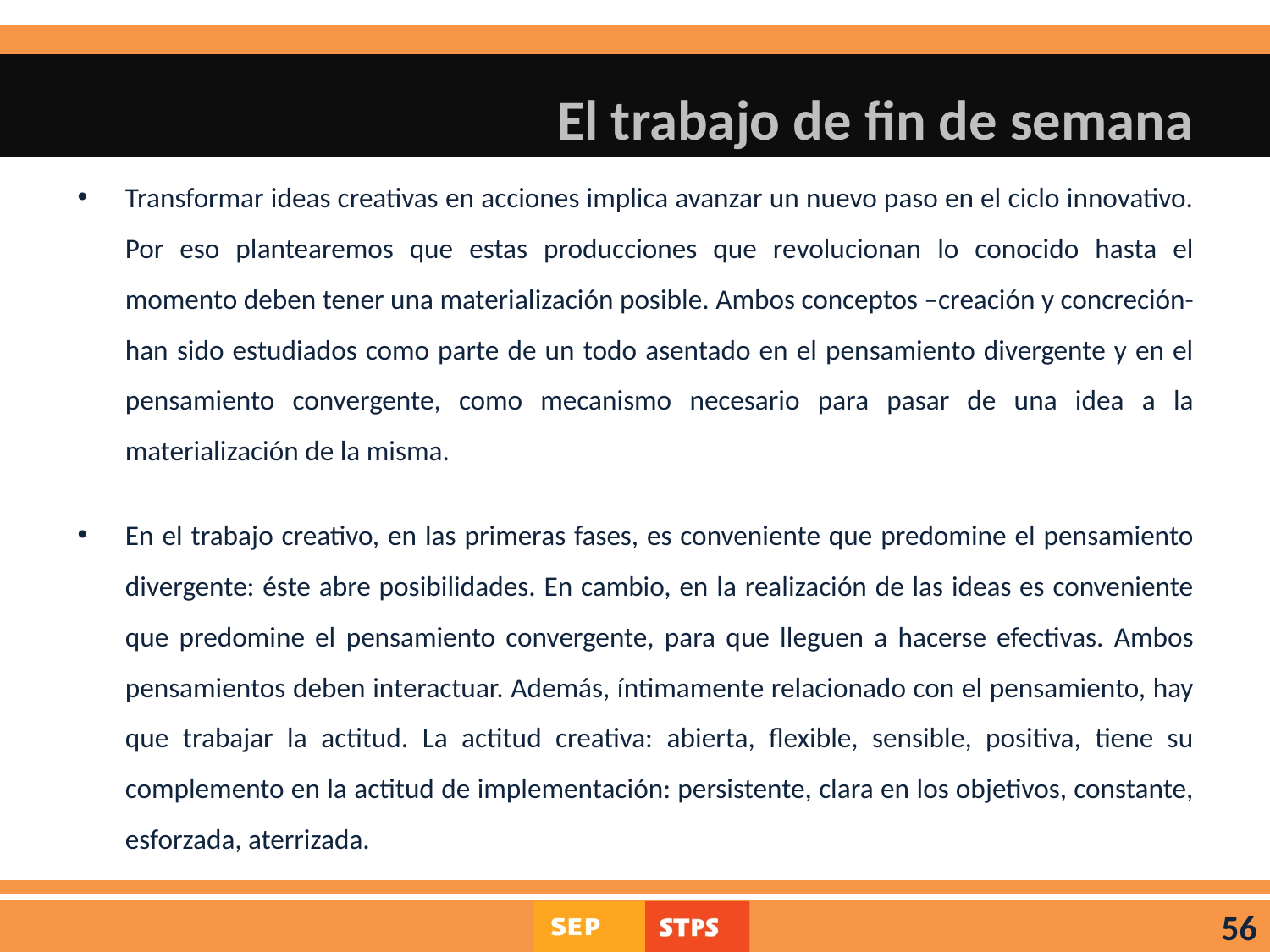

# El trabajo de fin de semana
Transformar ideas creativas en acciones implica avanzar un nuevo paso en el ciclo innovativo. Por eso plantearemos que estas producciones que revolucionan lo conocido hasta el momento deben tener una materialización posible. Ambos conceptos –creación y concreción- han sido estudiados como parte de un todo asentado en el pensamiento divergente y en el pensamiento convergente, como mecanismo necesario para pasar de una idea a la materialización de la misma.

En el trabajo creativo, en las primeras fases, es conveniente que predomine el pensamiento divergente: éste abre posibilidades. En cambio, en la realización de las ideas es conveniente que predomine el pensamiento convergente, para que lleguen a hacerse efectivas. Ambos pensamientos deben interactuar. Además, íntimamente relacionado con el pensamiento, hay que trabajar la actitud. La actitud creativa: abierta, flexible, sensible, positiva, tiene su complemento en la actitud de implementación: persistente, clara en los objetivos, constante, esforzada, aterrizada.
56